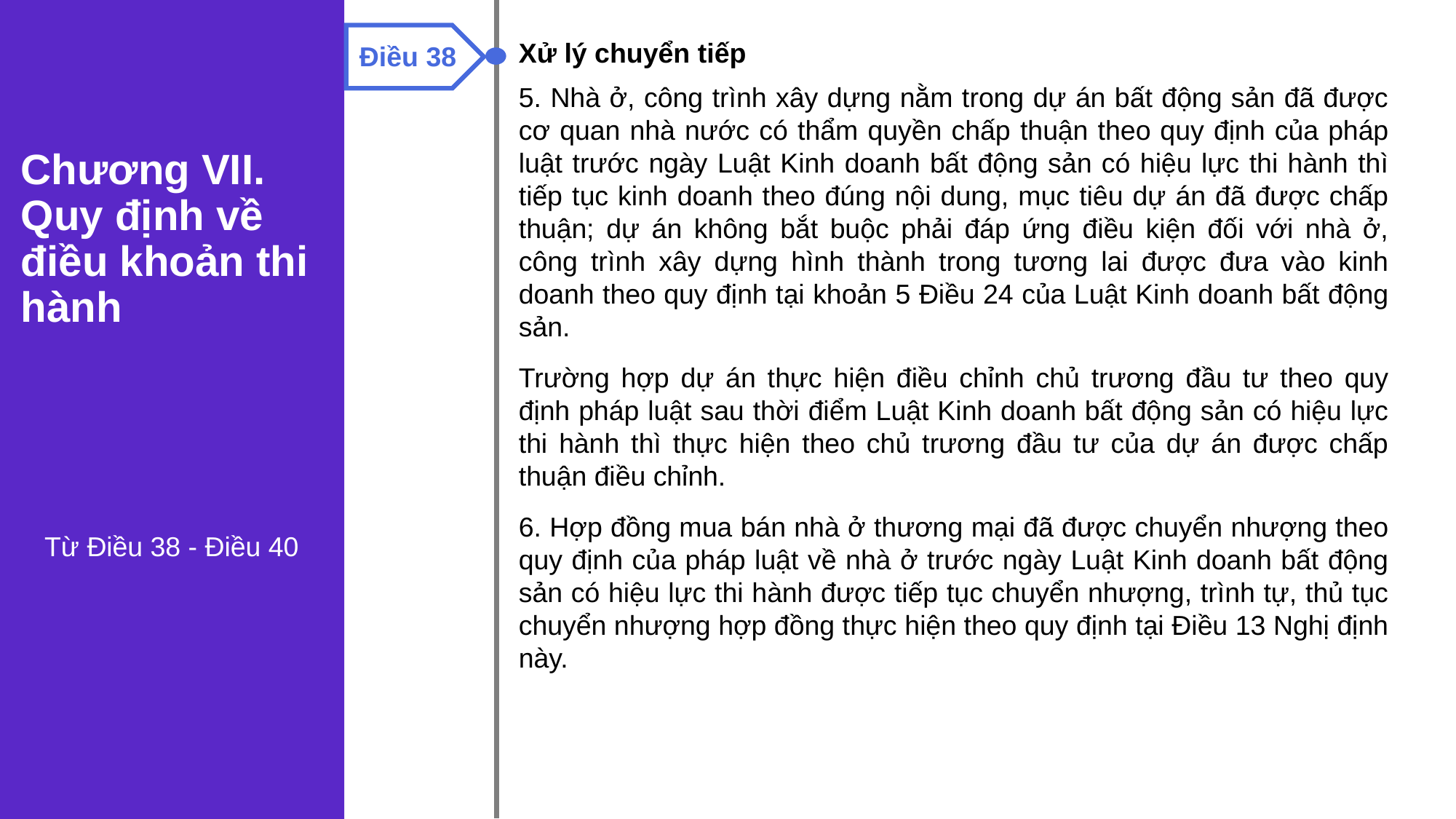

Điều 38

Xử lý chuyển tiếp
5. Nhà ở, công trình xây dựng nằm trong dự án bất động sản đã được cơ quan nhà nước có thẩm quyền chấp thuận theo quy định của pháp luật trước ngày Luật Kinh doanh bất động sản có hiệu lực thi hành thì tiếp tục kinh doanh theo đúng nội dung, mục tiêu dự án đã được chấp thuận; dự án không bắt buộc phải đáp ứng điều kiện đối với nhà ở, công trình xây dựng hình thành trong tương lai được đưa vào kinh doanh theo quy định tại khoản 5 Điều 24 của Luật Kinh doanh bất động sản.
Trường hợp dự án thực hiện điều chỉnh chủ trương đầu tư theo quy định pháp luật sau thời điểm Luật Kinh doanh bất động sản có hiệu lực thi hành thì thực hiện theo chủ trương đầu tư của dự án được chấp thuận điều chỉnh.
6. Hợp đồng mua bán nhà ở thương mại đã được chuyển nhượng theo quy định của pháp luật về nhà ở trước ngày Luật Kinh doanh bất động sản có hiệu lực thi hành được tiếp tục chuyển nhượng, trình tự, thủ tục chuyển nhượng hợp đồng thực hiện theo quy định tại Điều 13 Nghị định này.
Chương VII. Quy định về điều khoản thi hành
Từ Điều 38 - Điều 40